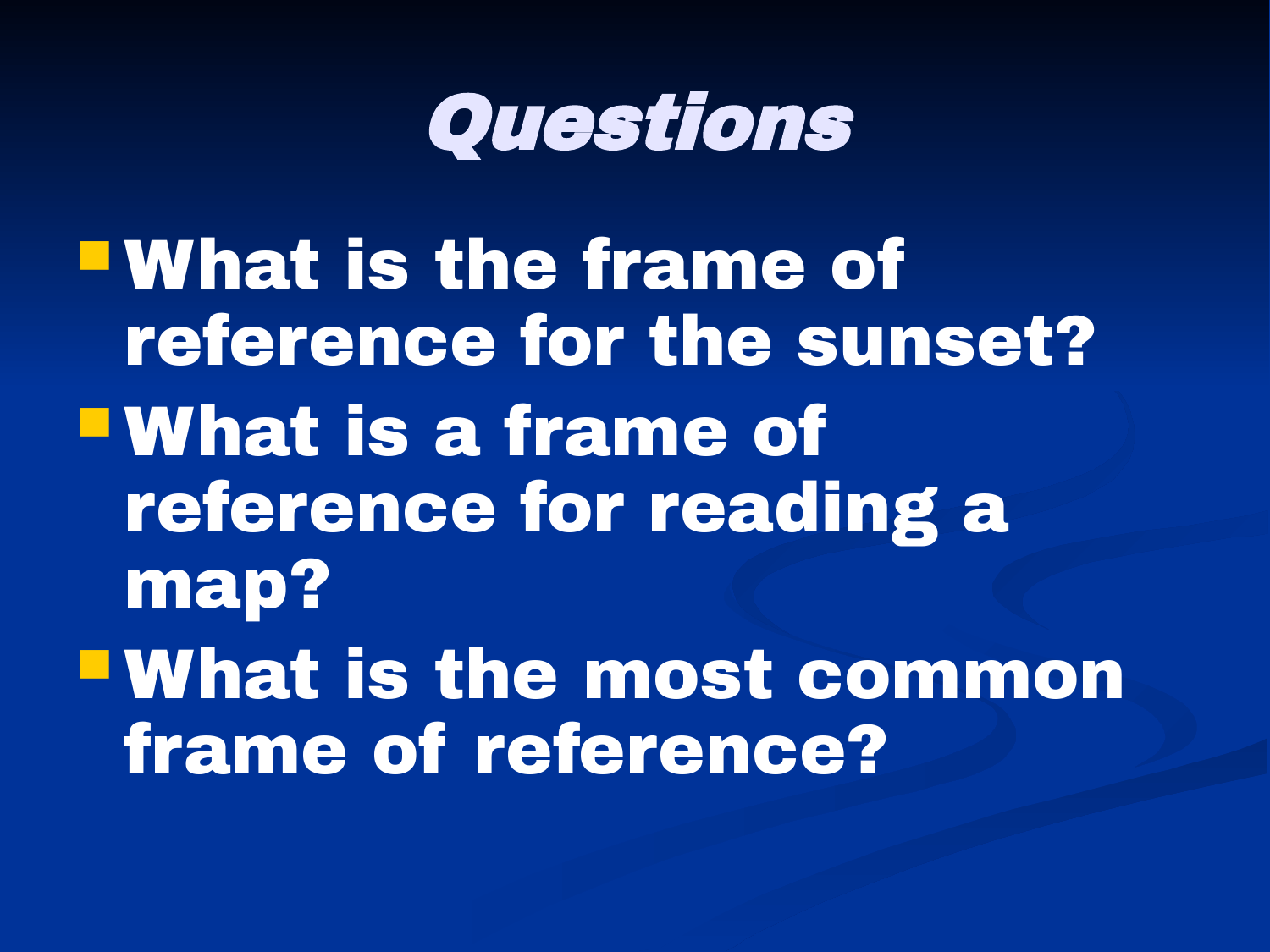

# Questions
What is the frame of reference for the sunset?
What is a frame of reference for reading a map?
What is the most common frame of reference?